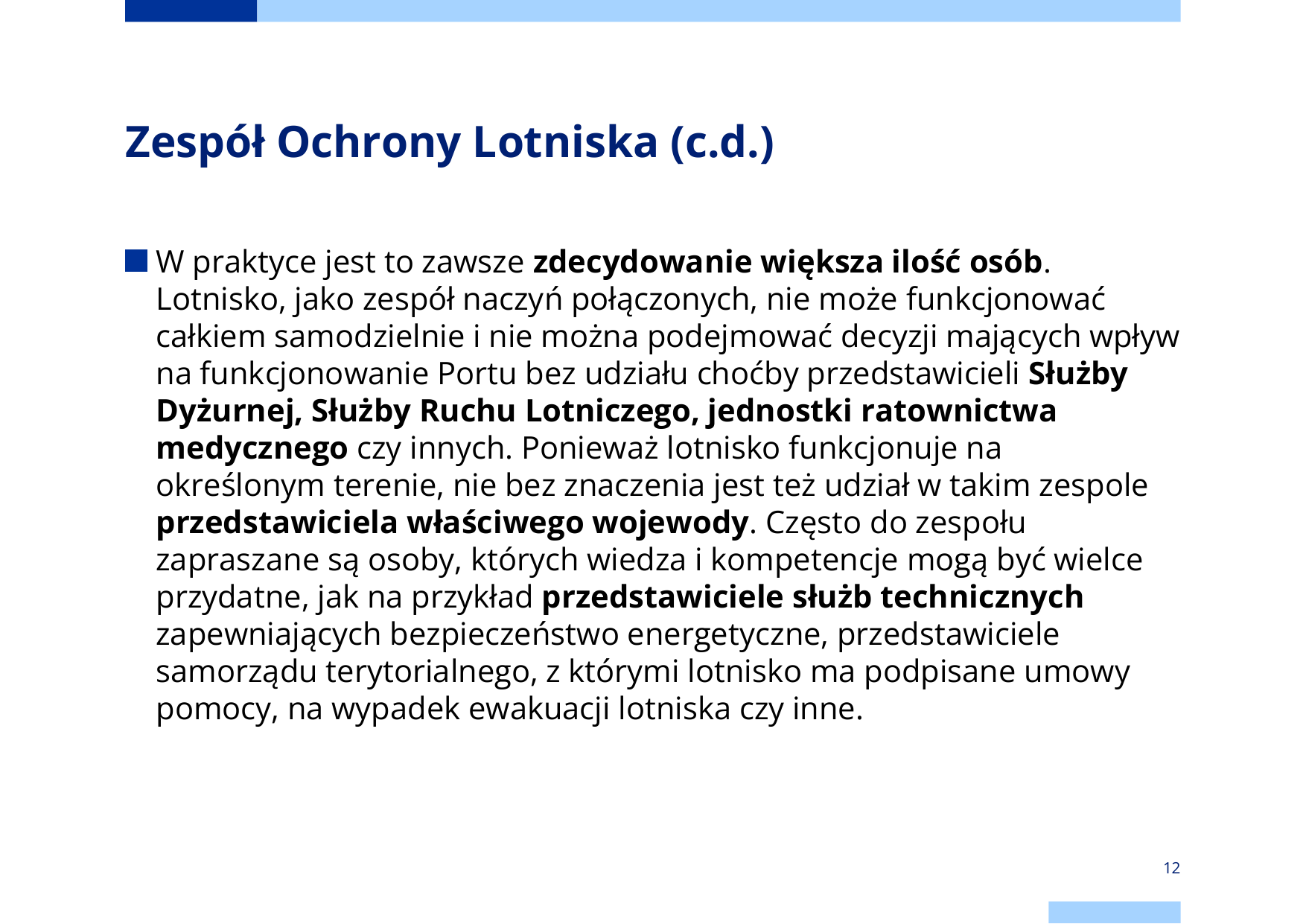

# Zespół Ochrony Lotniska (c.d.)
W praktyce jest to zawsze zdecydowanie większa ilość osób. Lotnisko, jako zespół naczyń połączonych, nie może funkcjonować całkiem samodzielnie i nie można podejmować decyzji mających wpływ na funkcjonowanie Portu bez udziału choćby przedstawicieli Służby Dyżurnej, Służby Ruchu Lotniczego, jednostki ratownictwa medycznego czy innych. Ponieważ lotnisko funkcjonuje na określonym terenie, nie bez znaczenia jest też udział w takim zespole przedstawiciela właściwego wojewody. Często do zespołu zapraszane są osoby, których wiedza i kompetencje mogą być wielce przydatne, jak na przykład przedstawiciele służb technicznych zapewniających bezpieczeństwo energetyczne, przedstawiciele samorządu terytorialnego, z którymi lotnisko ma podpisane umowy pomocy, na wypadek ewakuacji lotniska czy inne.

12